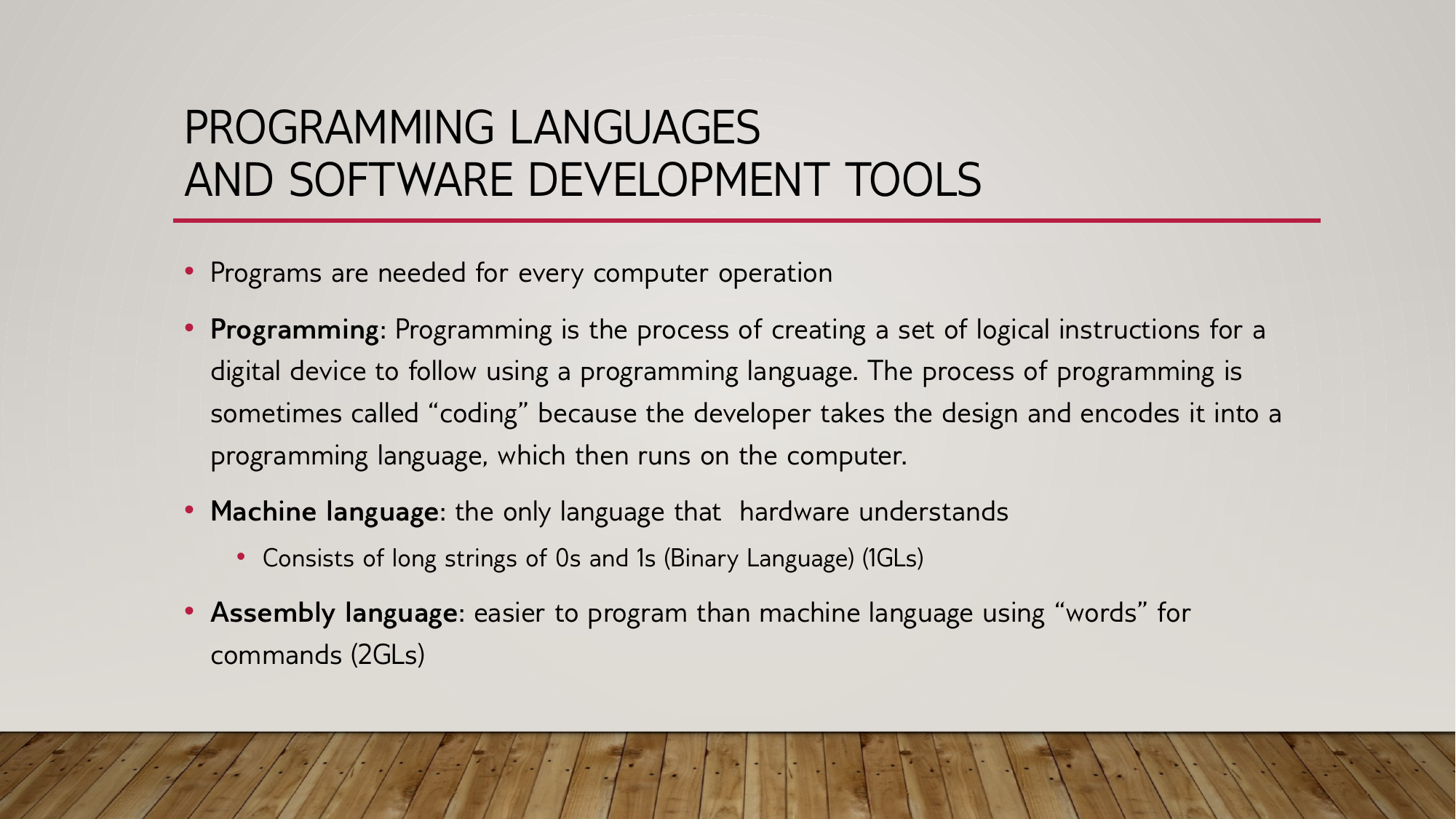

# Programming Languages and Software Development Tools
Programs are needed for every computer operation
Programming: Programming is the process of creating a set of logical instructions for a digital device to follow using a programming language. The process of programming is sometimes called “coding” because the developer takes the design and encodes it into a programming language, which then runs on the computer.
Machine language: the only language that  hardware understands
Consists of long strings of 0s and 1s (Binary Language) (1GLs)
Assembly language: easier to program than machine language using “words” for commands (2GLs)